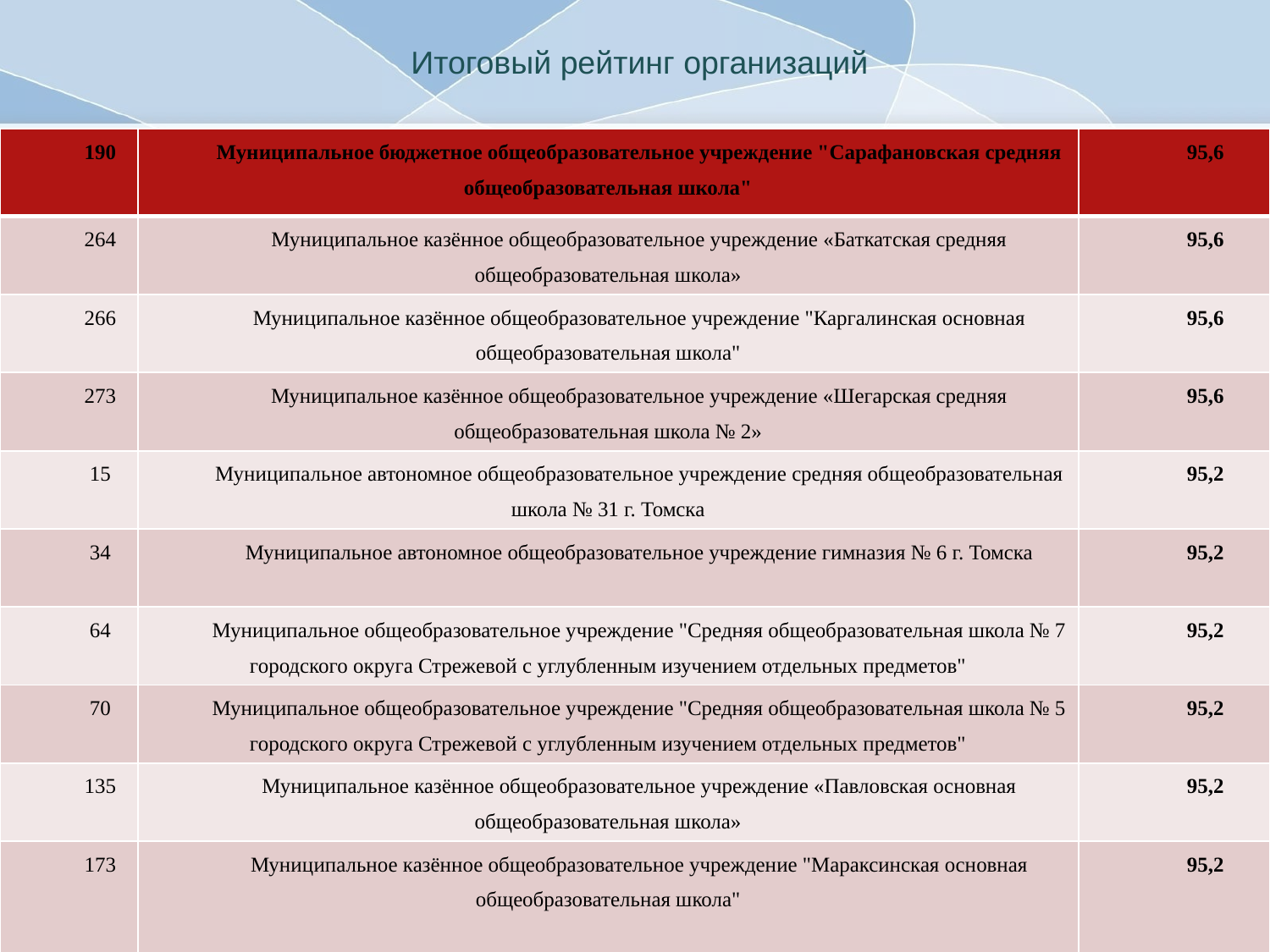

# Итоговый рейтинг организаций
| 190 | Муниципальное бюджетное общеобразовательное учреждение "Сарафановская средняя общеобразовательная школа" | 95,6 |
| --- | --- | --- |
| 264 | Муниципальное казённое общеобразовательное учреждение «Баткатская средняя общеобразовательная школа» | 95,6 |
| 266 | Муниципальное казённое общеобразовательное учреждение "Каргалинская основная общеобразовательная школа" | 95,6 |
| 273 | Муниципальное казённое общеобразовательное учреждение «Шегарская средняя общеобразовательная школа № 2» | 95,6 |
| 15 | Муниципальное автономное общеобразовательное учреждение средняя общеобразовательная школа № 31 г. Томска | 95,2 |
| 34 | Муниципальное автономное общеобразовательное учреждение гимназия № 6 г. Томска | 95,2 |
| 64 | Муниципальное общеобразовательное учреждение "Средняя общеобразовательная школа № 7 городского округа Стрежевой с углубленным изучением отдельных предметов" | 95,2 |
| 70 | Муниципальное общеобразовательное учреждение "Средняя общеобразовательная школа № 5 городского округа Стрежевой с углубленным изучением отдельных предметов" | 95,2 |
| 135 | Муниципальное казённое общеобразовательное учреждение «Павловская основная общеобразовательная школа» | 95,2 |
| 173 | Муниципальное казённое общеобразовательное учреждение "Мараксинская основная общеобразовательная школа" | 95,2 |